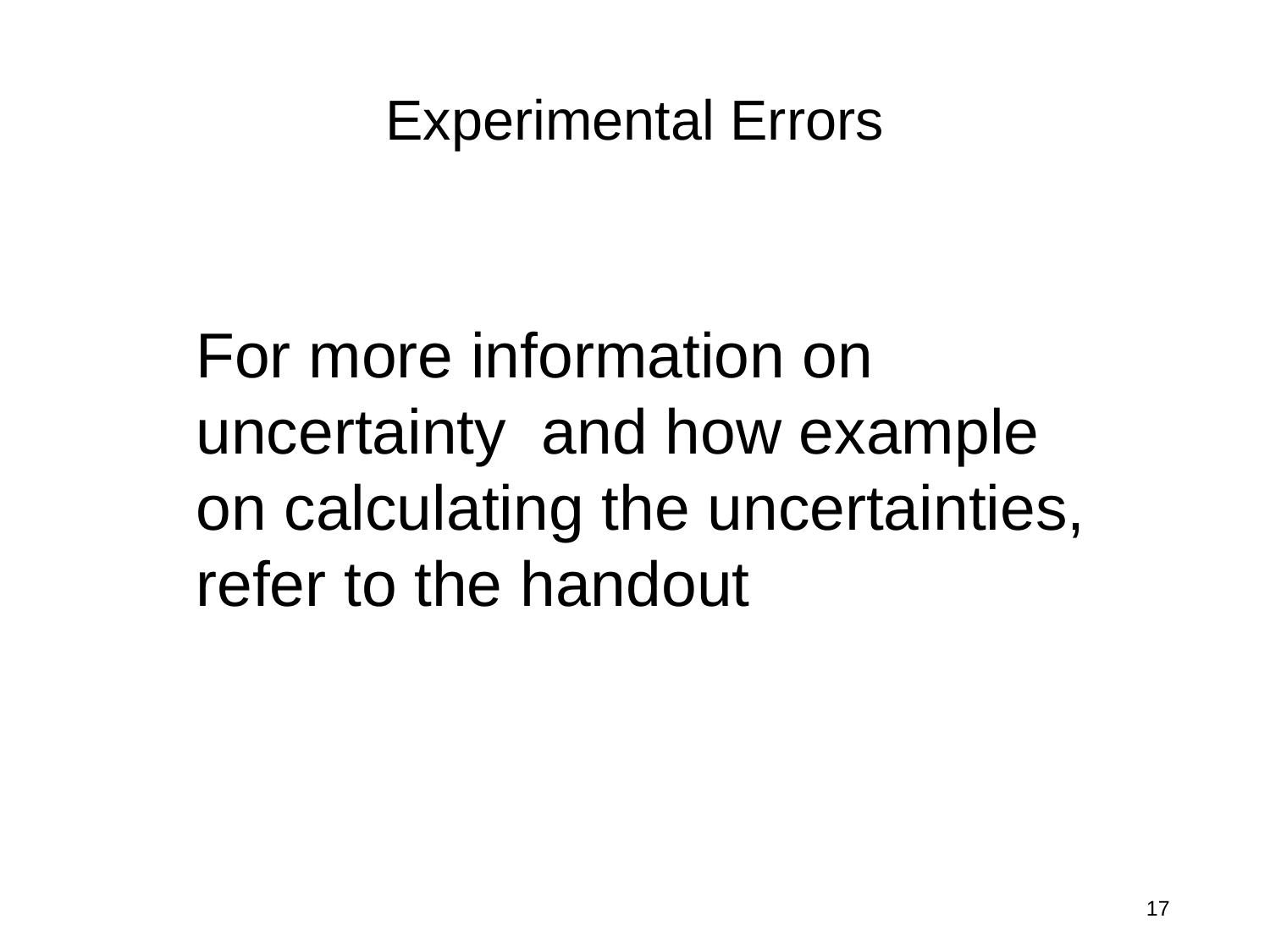

Experimental Errors
For more information on uncertainty  and how example on calculating the uncertainties, refer to the handout
17